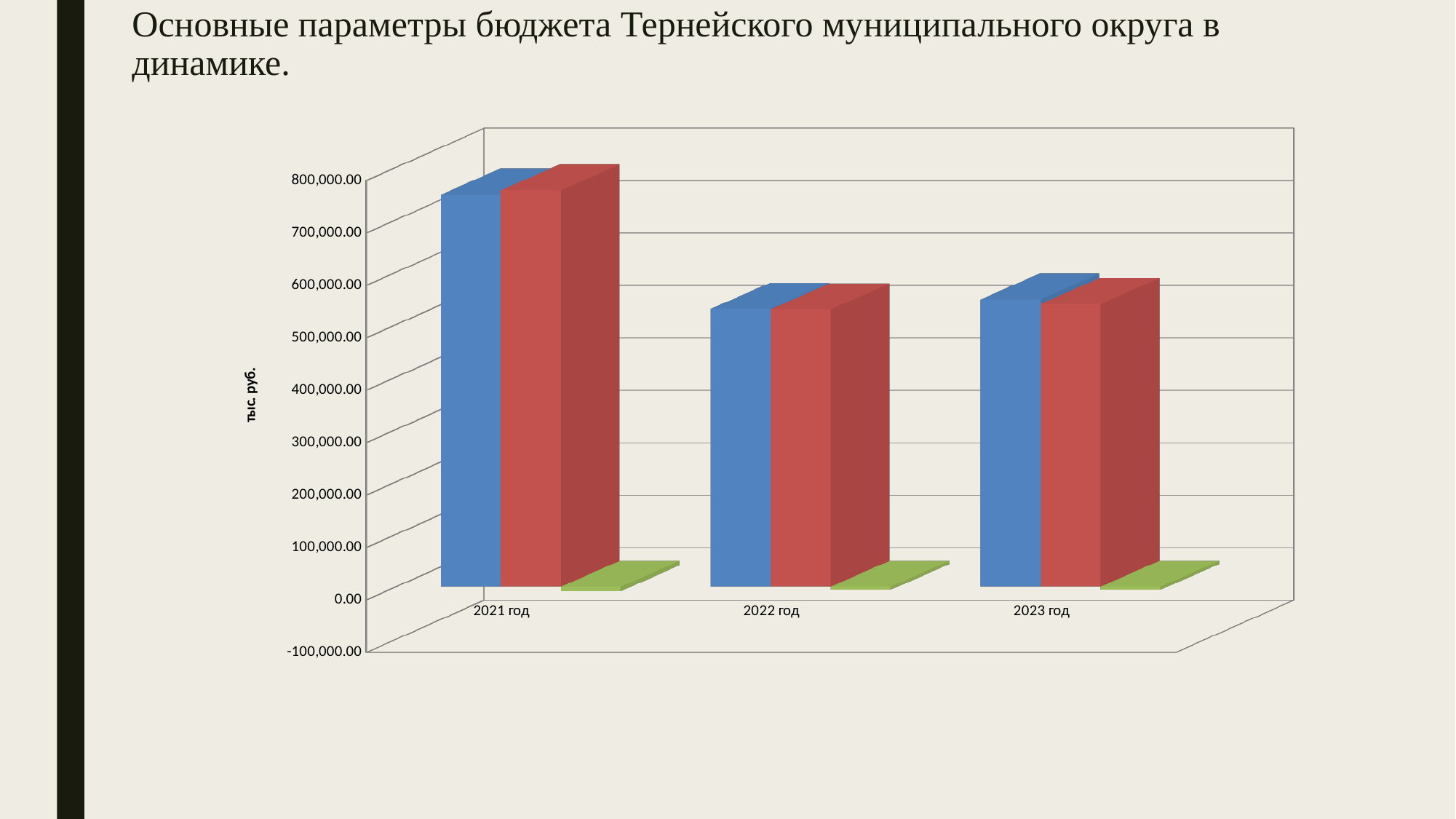

# Основные параметры бюджета Тернейского муниципального округа в динамике.

[unsupported chart]